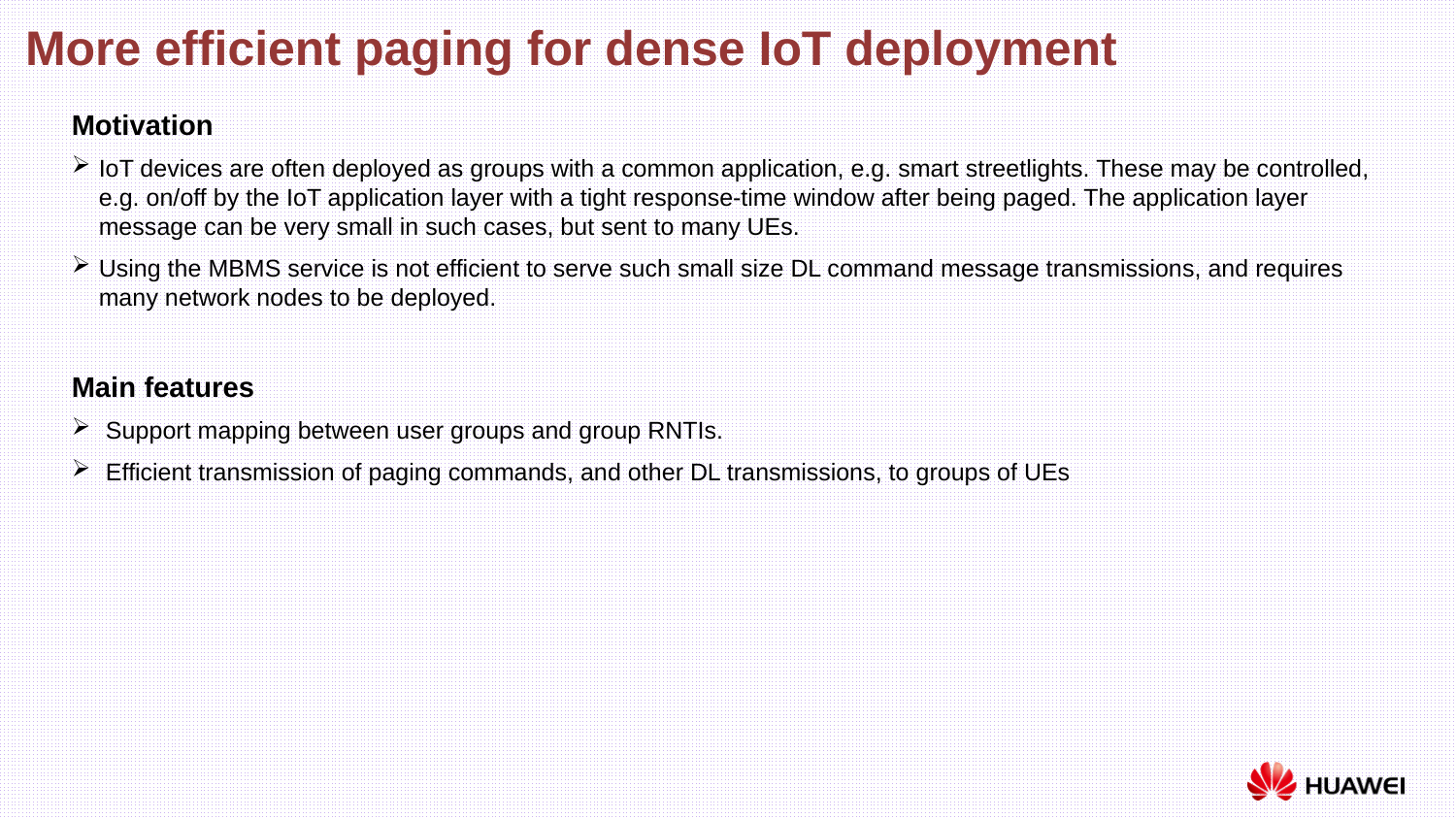

More efficient paging for dense IoT deployment
Motivation
IoT devices are often deployed as groups with a common application, e.g. smart streetlights. These may be controlled, e.g. on/off by the IoT application layer with a tight response-time window after being paged. The application layer message can be very small in such cases, but sent to many UEs.
Using the MBMS service is not efficient to serve such small size DL command message transmissions, and requires many network nodes to be deployed.

Main features
 Support mapping between user groups and group RNTIs.
 Efficient transmission of paging commands, and other DL transmissions, to groups of UEs